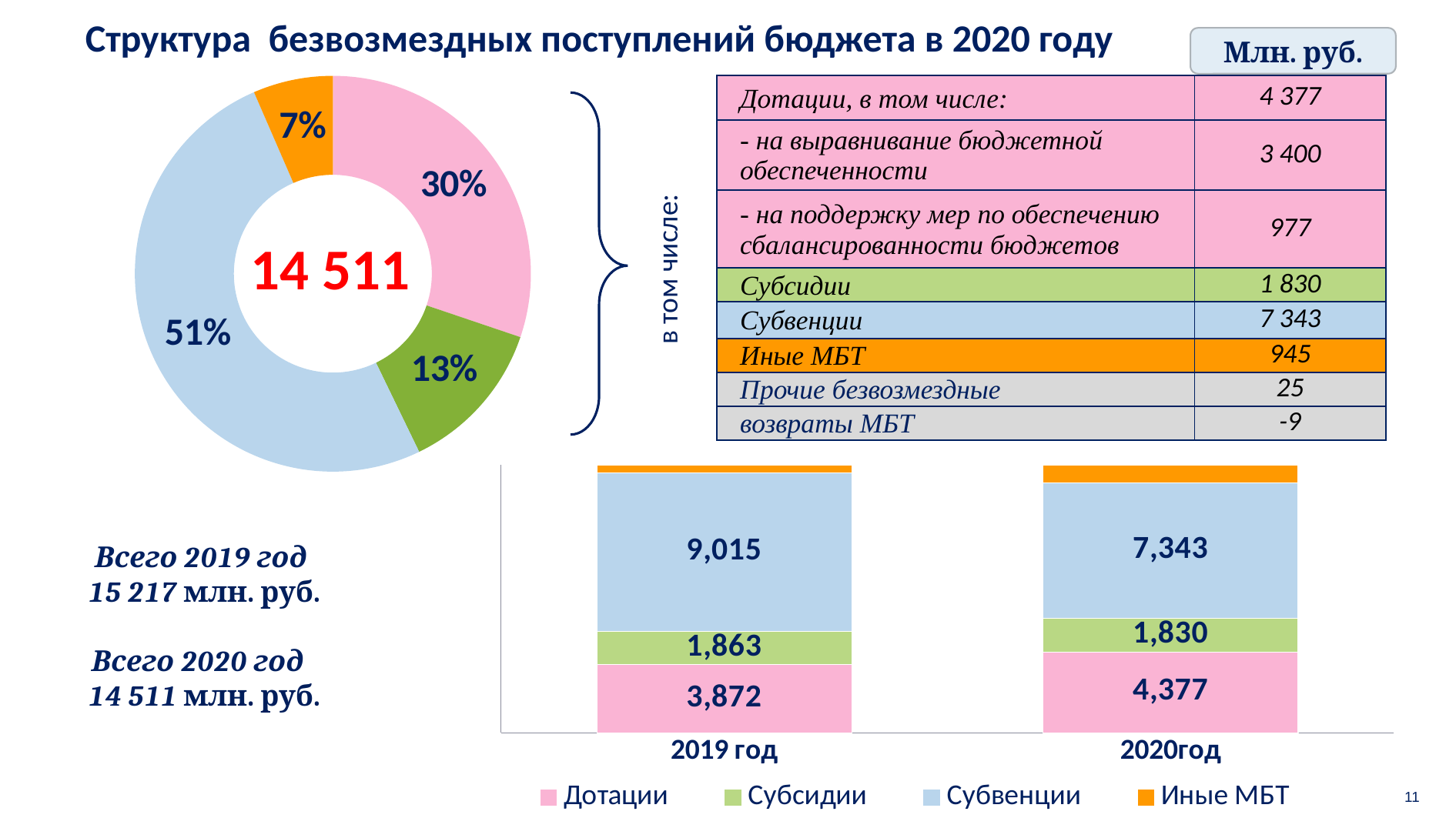

# Структура  безвозмездных поступлений бюджета в 2020 году
Млн. руб.

### Chart

| Category | Продажи |
|---|---|
| Дотации | 4377.0 |
| Субсидии | 1830.0 |
| Субвенции | 7343.0 |
| Иные межбюджетные | 945.0 |
| Дотации, в том числе: | 4 377 |
| --- | --- |
| - на выравнивание бюджетной обеспеченности | 3 400 |
| - на поддержку мер по обеспечению сбалансированности бюджетов | 977 |
| Субсидии | 1 830 |
| Субвенции | 7 343 |
| Иные МБТ | 945 |
| Прочие безвозмездные | 25 |
| возвраты МБТ | -9 |

14 511
в том числе:

### Chart

| Category | Дотации | Субсидии | Субвенции | Иные МБТ |
|---|---|---|---|---|
| 2019 год | 3871.905 | 1862.7165935000094 | 9015.46176104 | 440.0 |
| 2020год | 4377.0 | 1830.0 | 7343.0 | 945.0 |
Всего 2019 год
15 217 млн. руб.

Всего 2020 год
14 511 млн. руб.

11